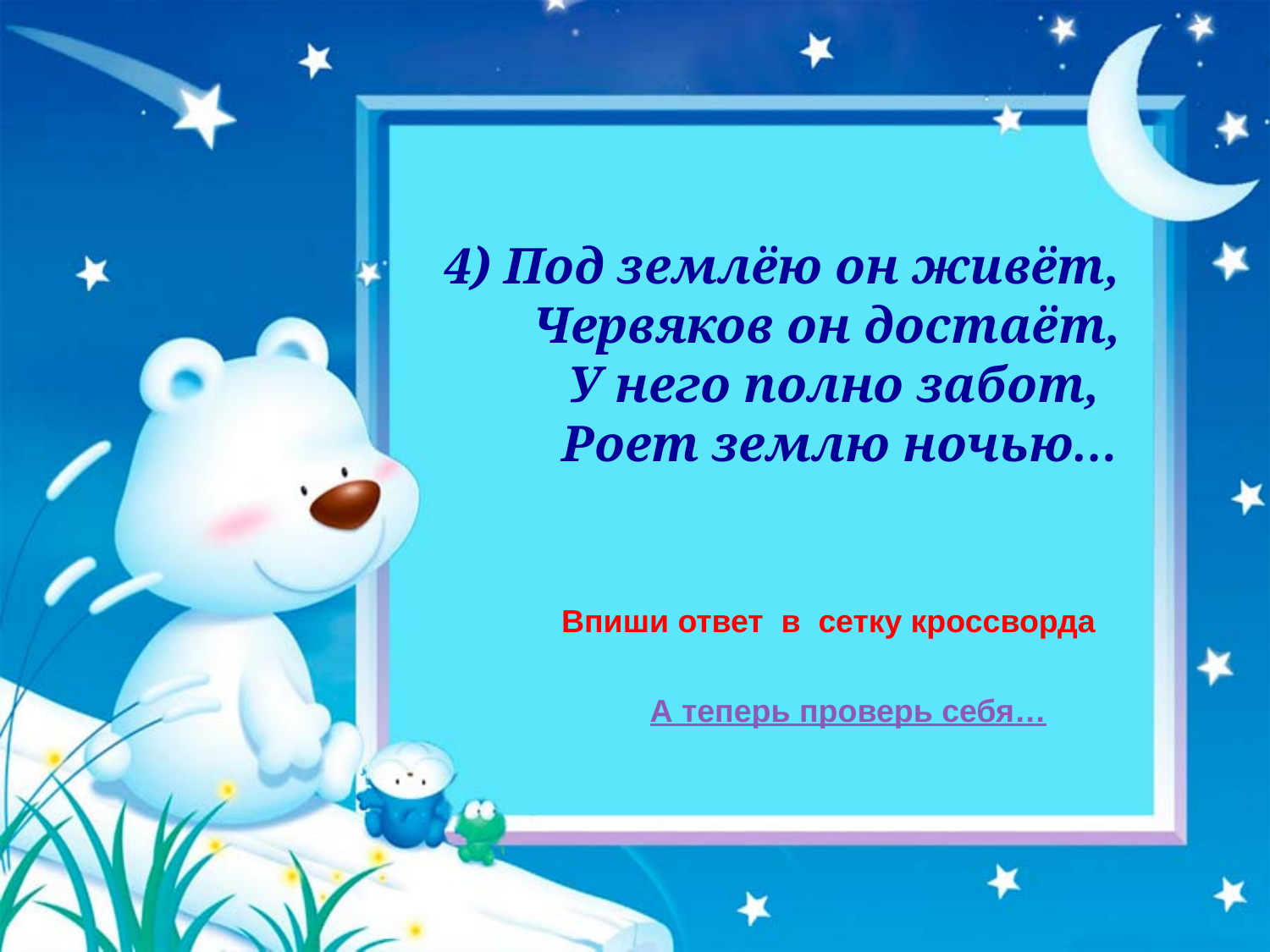

4) Под землёю он живёт,
      Червяков он достаёт,
       У него полно забот,
        Роет землю ночью…
Впиши ответ  в  сетку кроссворда
А теперь проверь себя…